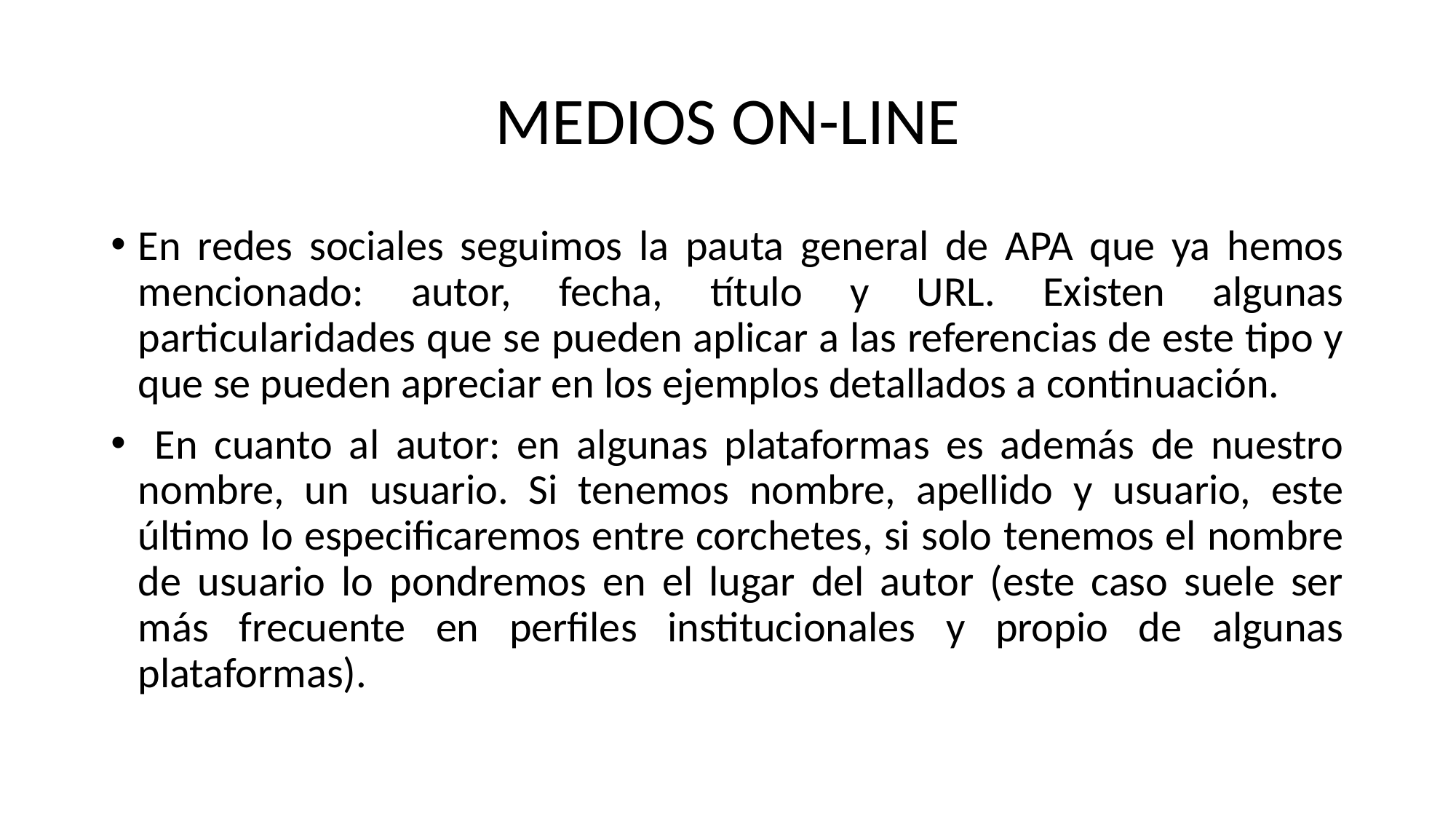

# MEDIOS ON-LINE
En redes sociales seguimos la pauta general de APA que ya hemos mencionado: autor, fecha, título y URL. Existen algunas particularidades que se pueden aplicar a las referencias de este tipo y que se pueden apreciar en los ejemplos detallados a continuación.
 En cuanto al autor: en algunas plataformas es además de nuestro nombre, un usuario. Si tenemos nombre, apellido y usuario, este último lo especificaremos entre corchetes, si solo tenemos el nombre de usuario lo pondremos en el lugar del autor (este caso suele ser más frecuente en perfiles institucionales y propio de algunas plataformas).